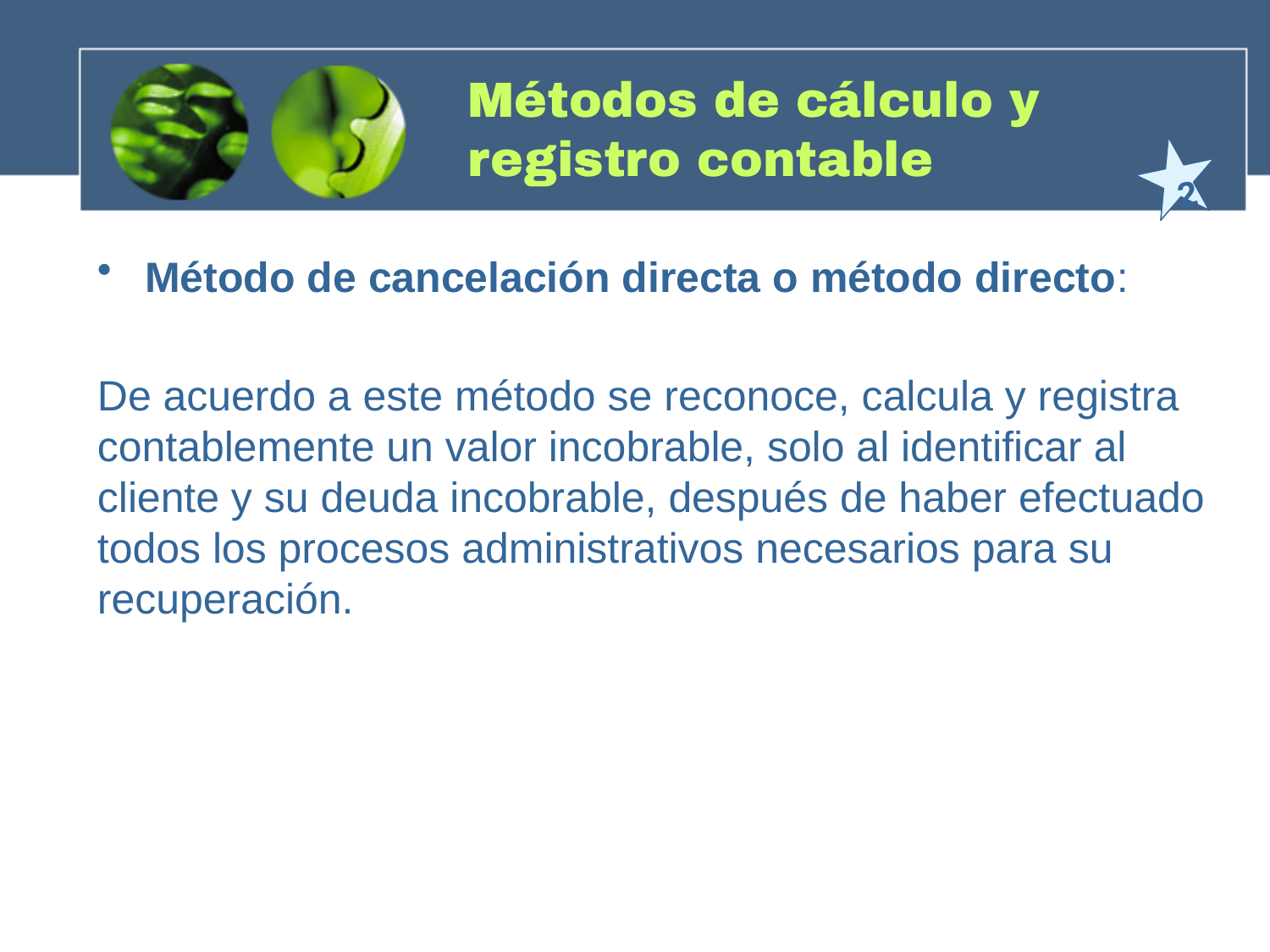

# Métodos de cálculo y registro contable
2
Método de cancelación directa o método directo:

De acuerdo a este método se reconoce, calcula y registra contablemente un valor incobrable, solo al identificar al cliente y su deuda incobrable, después de haber efectuado todos los procesos administrativos necesarios para su recuperación.